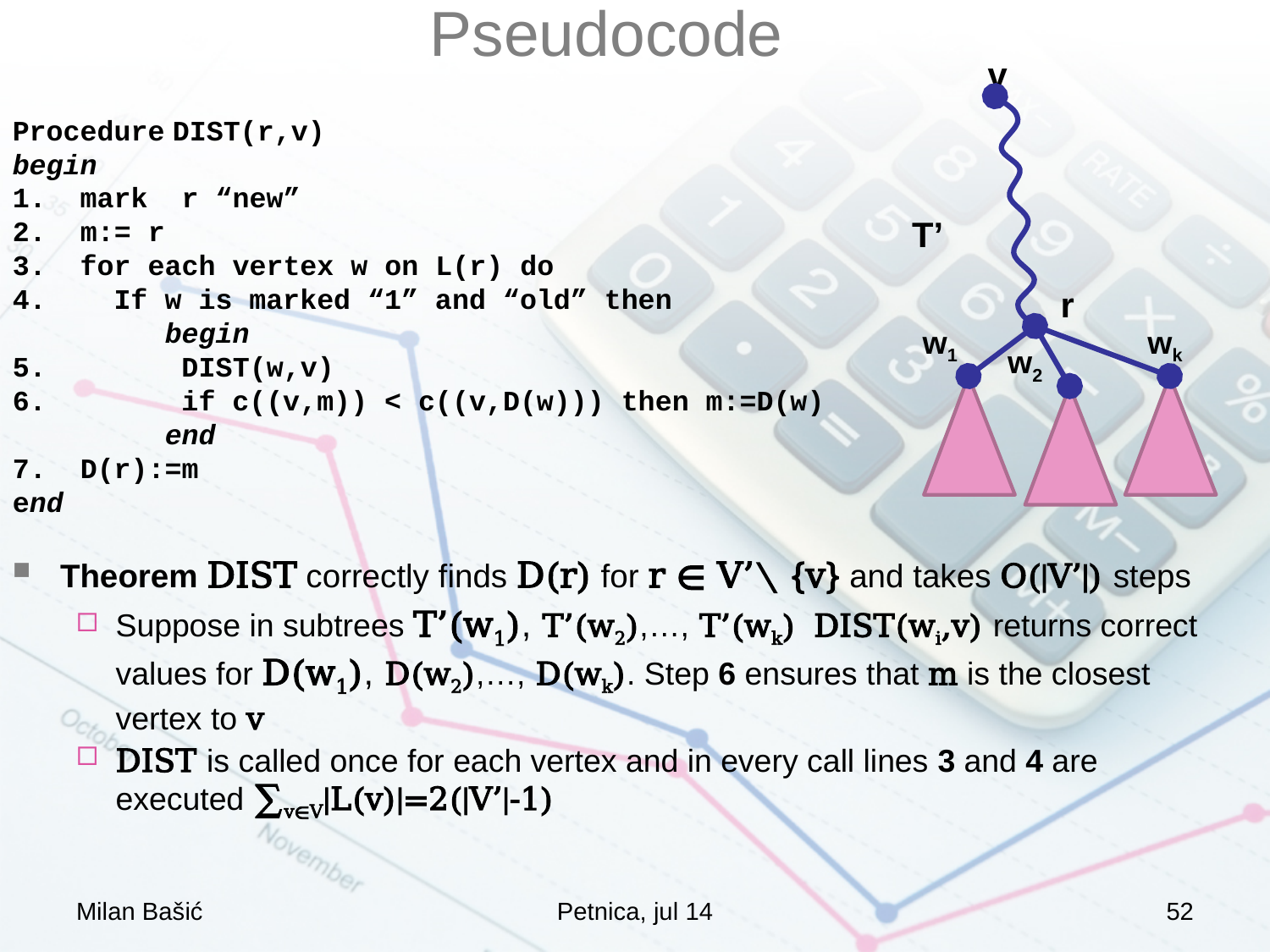

# Pseudocode
v

Procedure DIST(r,v)
begin
1.  mark  r “new”
2.  m:= r
3.  for each vertex w on L(r) do
4.    If w is marked “1” and “old” then
         begin
5.        DIST(w,v)
6.        if c((v,m)) < c((v,D(w))) then m:=D(w)
         end
7.  D(r):=m
end

T’

r

w1

wk

w2

Theorem DIST correctly finds D(r) for r ∊ V’∖ {v} and takes O(|V’|) steps
Suppose in subtrees T’(w1), T’(w2),…, T’(wk)  DIST(wi,v) returns correct values for D(w1), D(w2),…, D(wk). Step 6 ensures that m is the closest vertex to v
DIST is called once for each vertex and in every call lines 3 and 4 are executed ∑v∊V|L(v)|=2(|V’|-1)

Milan Bašić
Petnica, jul 14
52